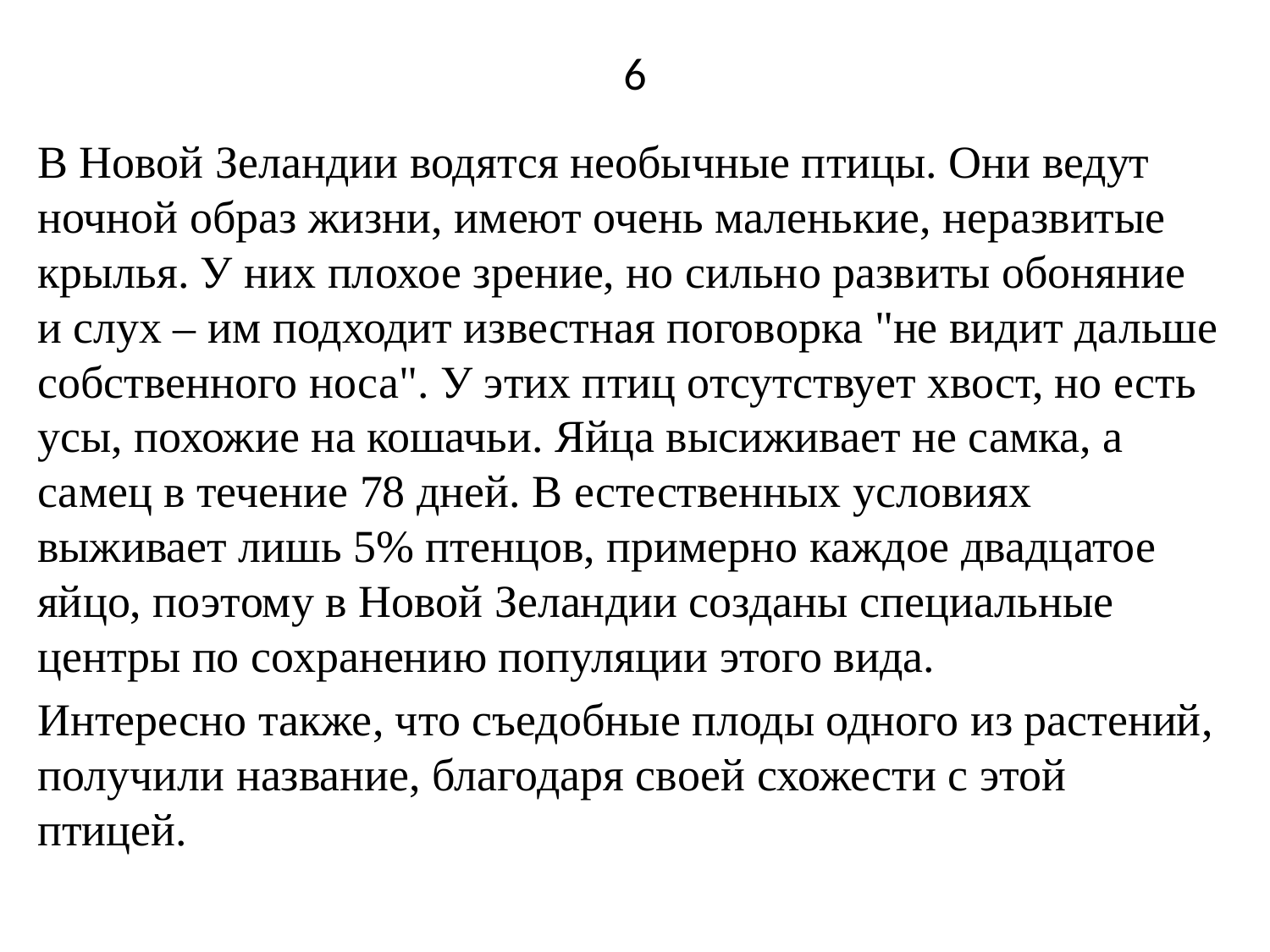

# 6
В Новой Зеландии водятся необычные птицы. Они ведут ночной образ жизни, имеют очень маленькие, неразвитые крылья. У них плохое зрение, но сильно развиты обоняние и слух – им подходит известная поговорка "не видит дальше собственного носа". У этих птиц отсутствует хвост, но есть усы, похожие на кошачьи. Яйца высиживает не самка, а самец в течение 78 дней. В естественных условиях выживает лишь 5% птенцов, примерно каждое двадцатое яйцо, поэтому в Новой Зеландии созданы специальные центры по сохранению популяции этого вида.
Интересно также, что съедобные плоды одного из растений, получили название, благодаря своей схожести с этой птицей.